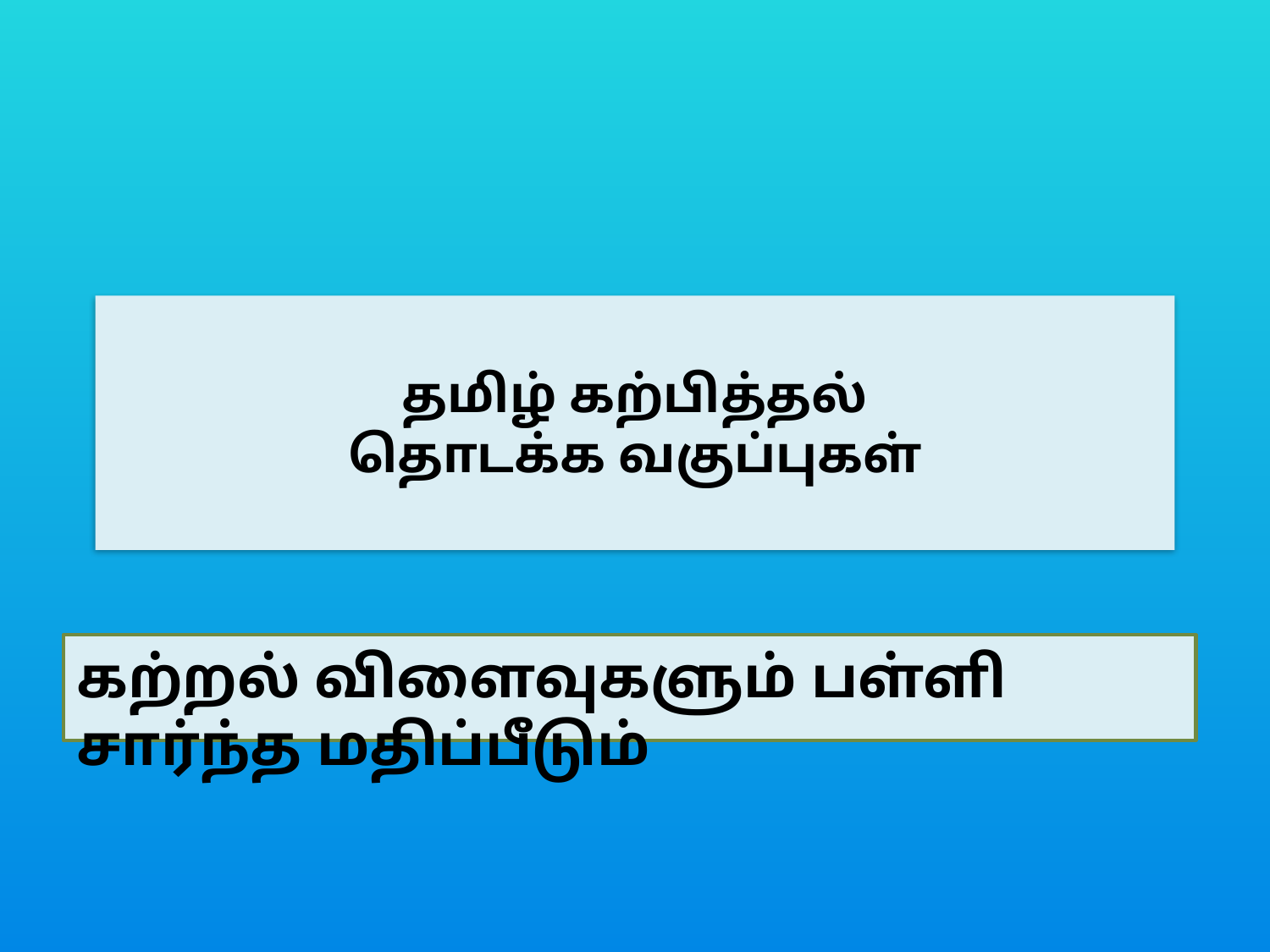

# தமிழ் கற்பித்தல் தொடக்க வகுப்புகள்
கற்றல் விளைவுகளும் பள்ளி சார்ந்த மதிப்பீடும்